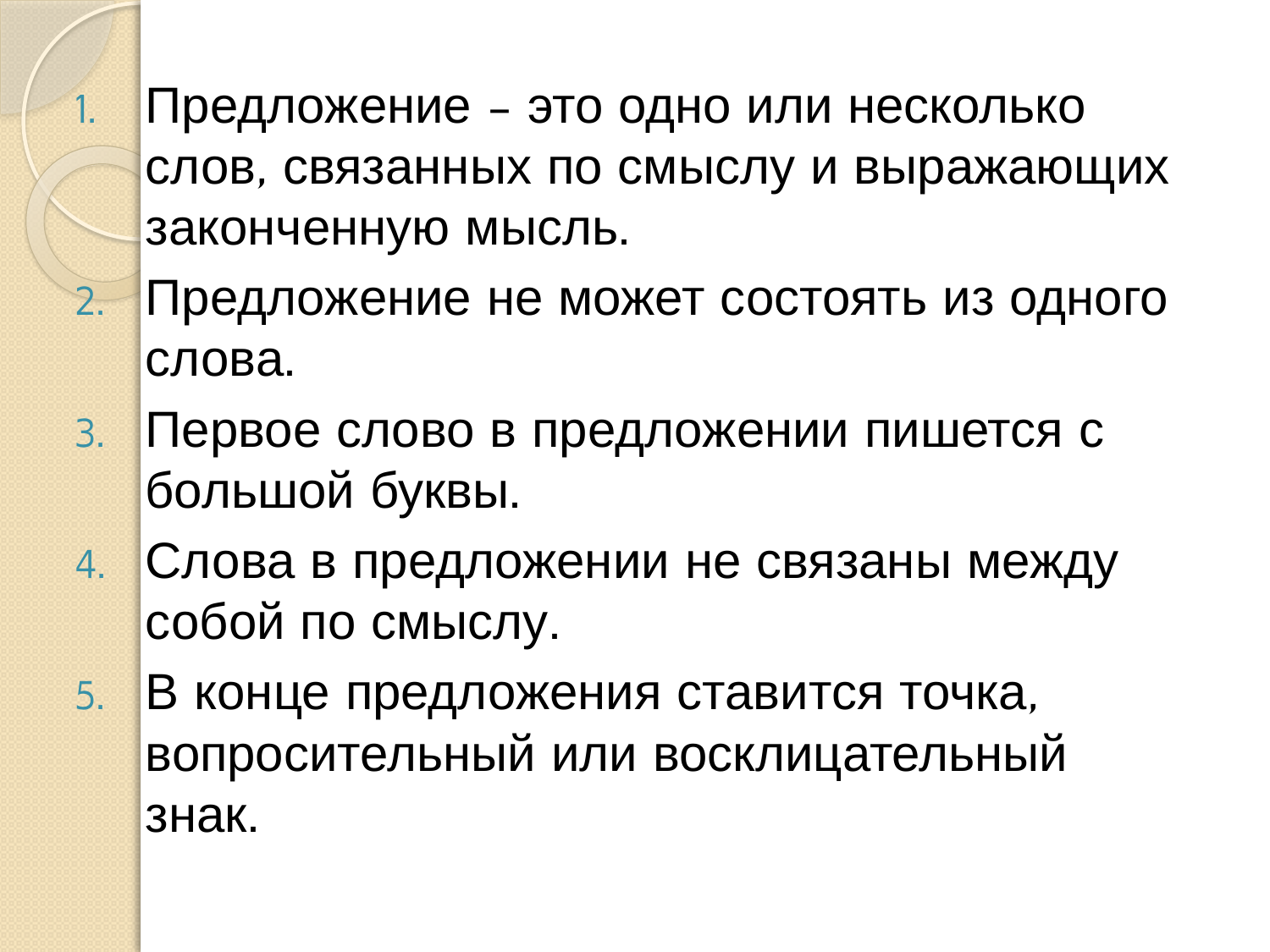

Предложение – это одно или несколько слов, связанных по смыслу и выражающих законченную мысль.
Предложение не может состоять из одного слова.
Первое слово в предложении пишется с большой буквы.
Слова в предложении не связаны между собой по смыслу.
В конце предложения ставится точка, вопросительный или восклицательный знак.